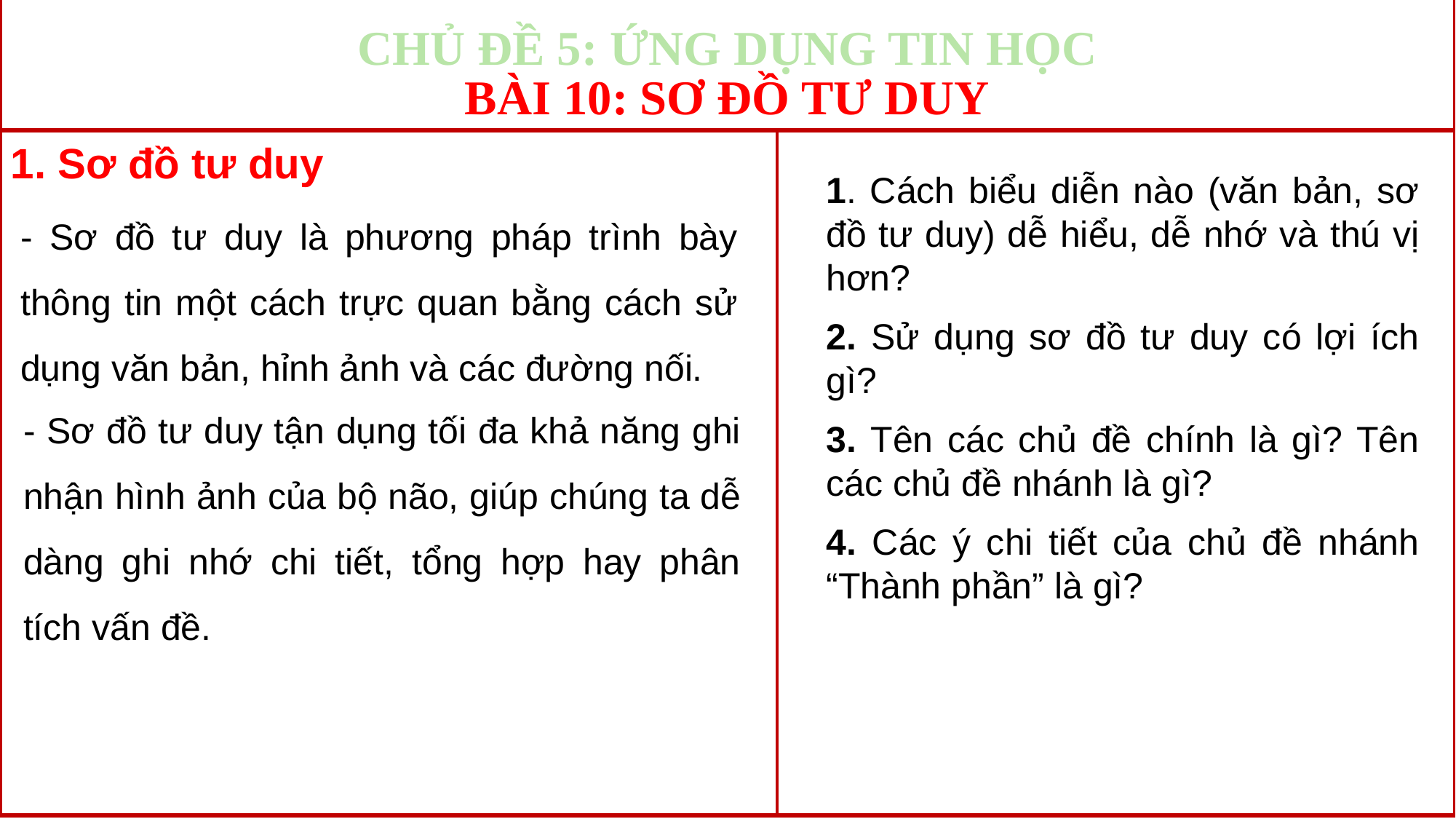

CHỦ ĐỀ 5: ỨNG DỤNG TIN HỌC
giao
BÀI 10: SƠ ĐỒ TƯ DUY
# 1. Sơ đồ tư duy
1. Cách biểu diễn nào (văn bản, sơ đồ tư duy) dễ hiểu, dễ nhớ và thú vị hơn?
2. Sử dụng sơ đồ tư duy có lợi ích gì?
3. Tên các chủ đề chính là gì? Tên các chủ đề nhánh là gì?
4. Các ý chi tiết của chủ đề nhánh “Thành phần” là gì?
- Sơ đồ tư duy là phương pháp trình bày thông tin một cách trực quan bằng cách sử dụng văn bản, hỉnh ảnh và các đường nối.
- Sơ đồ tư duy tận dụng tối đa khả năng ghi nhận hình ảnh của bộ não, giúp chúng ta dễ dàng ghi nhớ chi tiết, tổng hợp hay phân tích vấn đề.